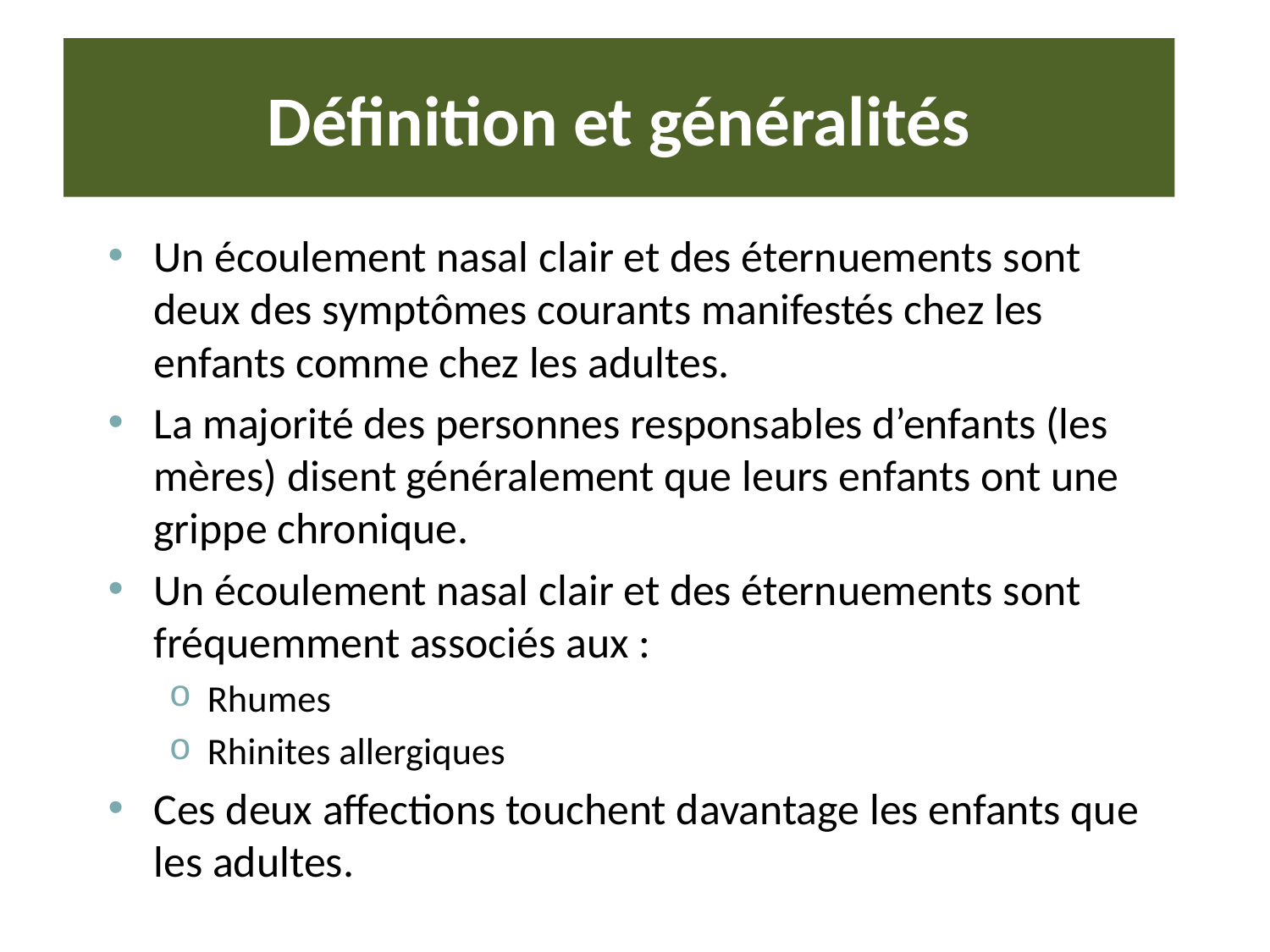

# Définition et généralités
Un écoulement nasal clair et des éternuements sont deux des symptômes courants manifestés chez les enfants comme chez les adultes.
La majorité des personnes responsables d’enfants (les mères) disent généralement que leurs enfants ont une grippe chronique.
Un écoulement nasal clair et des éternuements sont fréquemment associés aux :
Rhumes
Rhinites allergiques
Ces deux affections touchent davantage les enfants que les adultes.